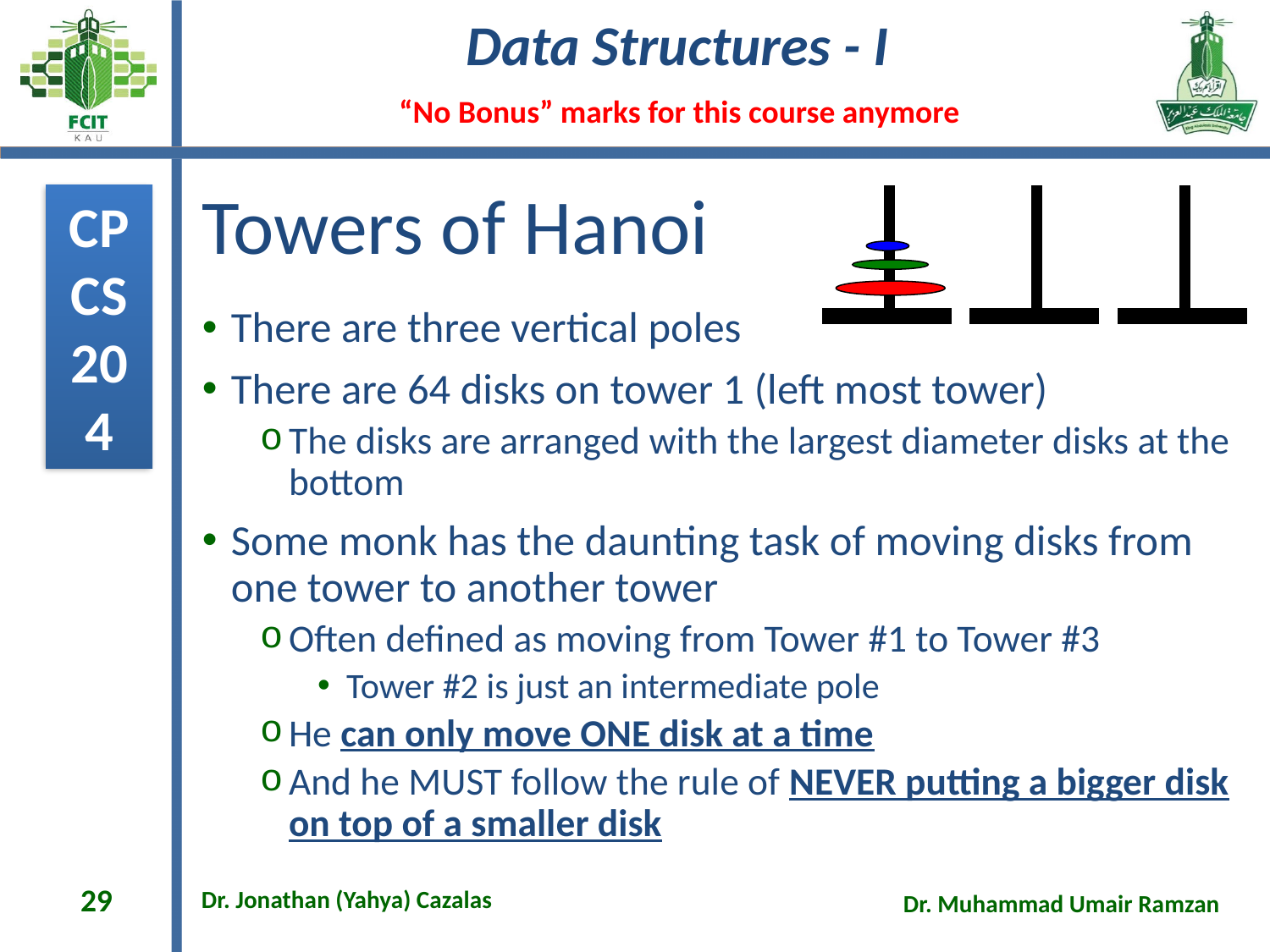

# Towers of Hanoi

There are three vertical poles
There are 64 disks on tower 1 (left most tower)
The disks are arranged with the largest diameter disks at the bottom
Some monk has the daunting task of moving disks from one tower to another tower
Often defined as moving from Tower #1 to Tower #3
Tower #2 is just an intermediate pole
He can only move ONE disk at a time
And he MUST follow the rule of NEVER putting a bigger disk on top of a smaller disk
29